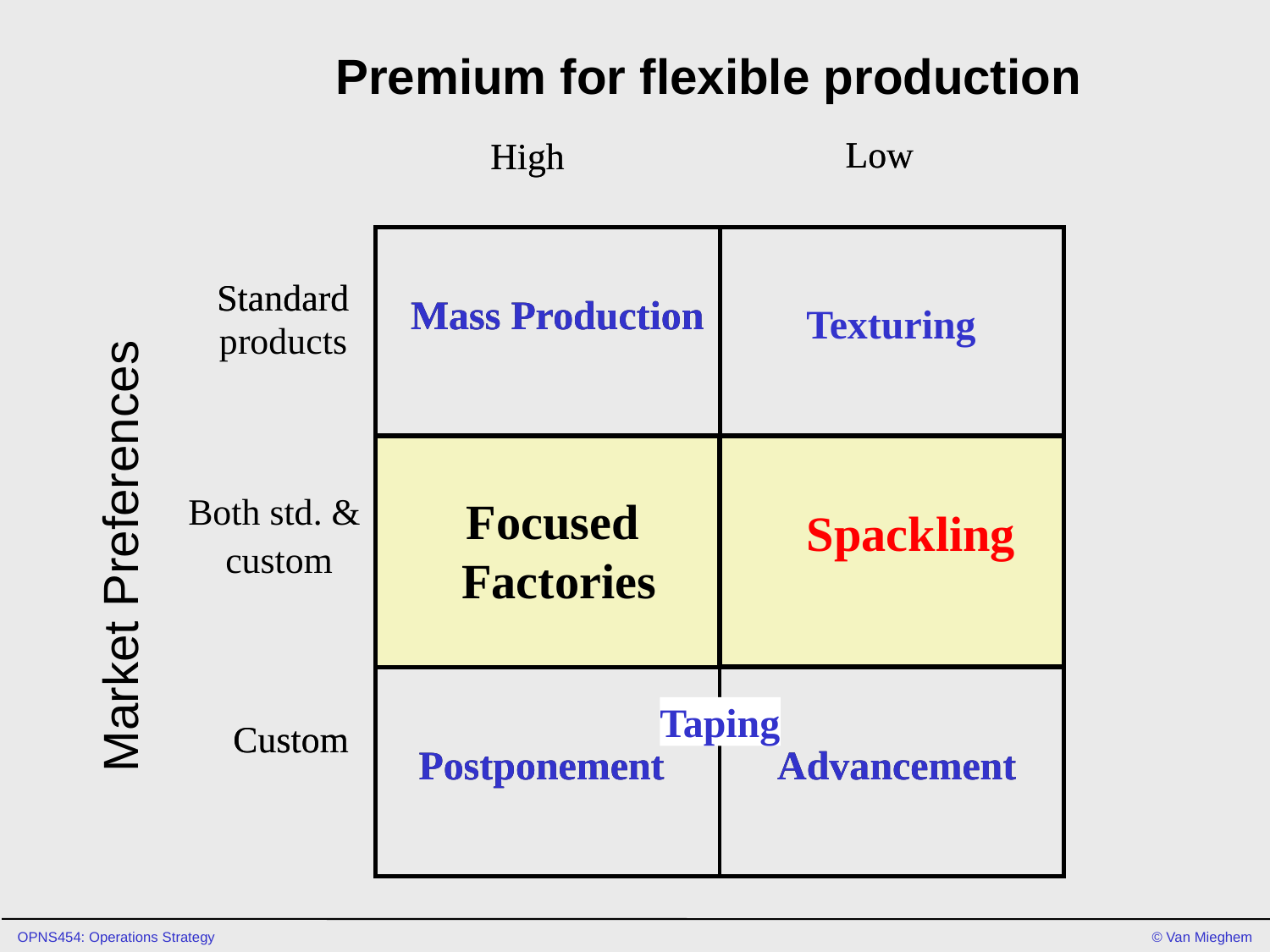

Premium for flexible production

Low
Low
High
High

Standard
Standard

Mass Production
Mass Production

Texturing
products

Both std. &
Focused
Factories

Spackling

Market Preferences
custom

Taping

Custom
Custom

Postponement
Postponement
Advancement
Advancement